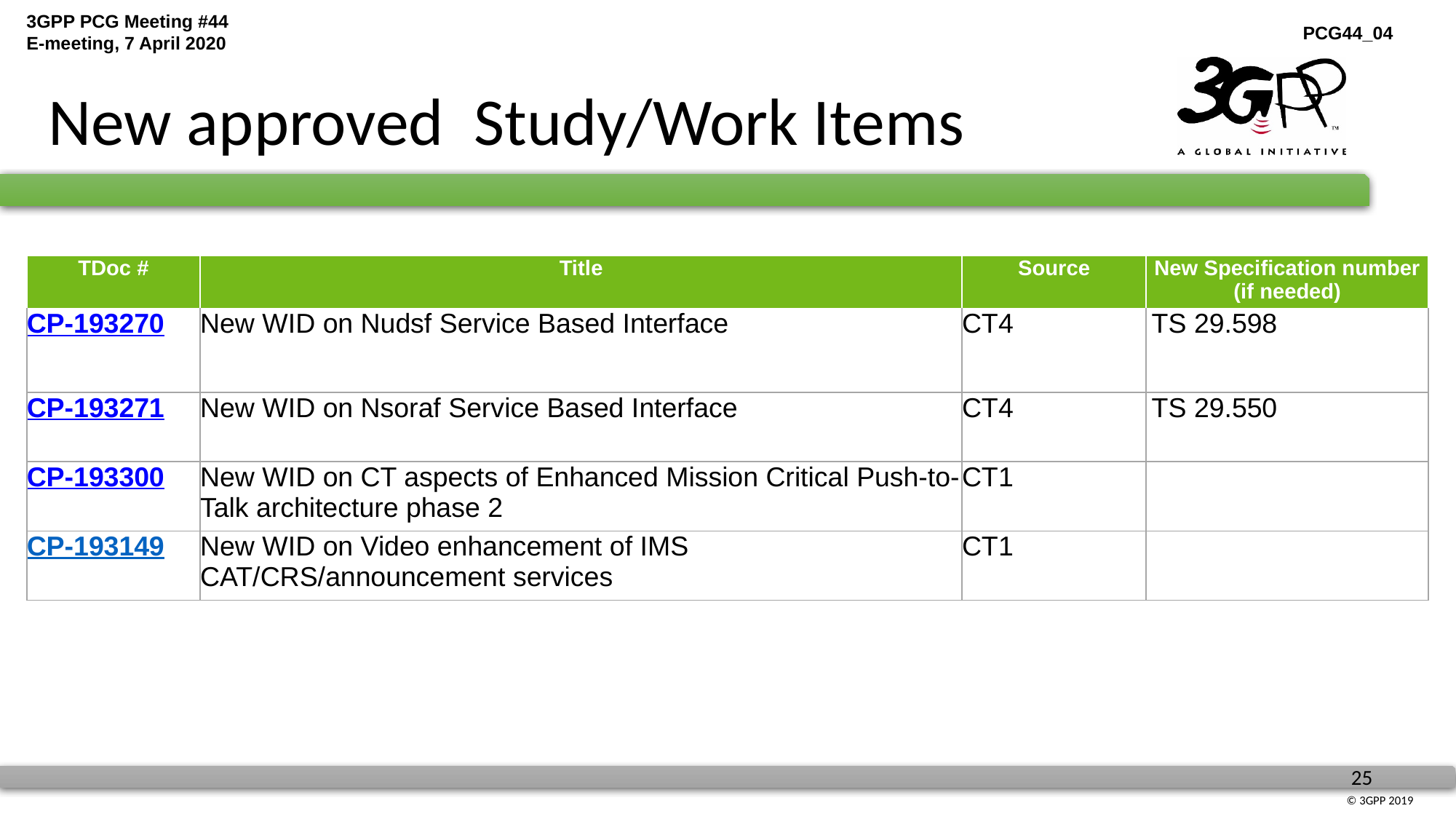

# New approved  Study/Work Items
| TDoc # | Title | Source | New Specification number (if needed) |
| --- | --- | --- | --- |
| CP-193270 | New WID on Nudsf Service Based Interface | CT4 | TS 29.598 |
| CP-193271 | New WID on Nsoraf Service Based Interface | CT4 | TS 29.550 |
| CP-193300 | New WID on CT aspects of Enhanced Mission Critical Push-to-Talk architecture phase 2 | CT1 |  |
| CP-193149 | New WID on Video enhancement of IMS CAT/CRS/announcement services | CT1 |  |